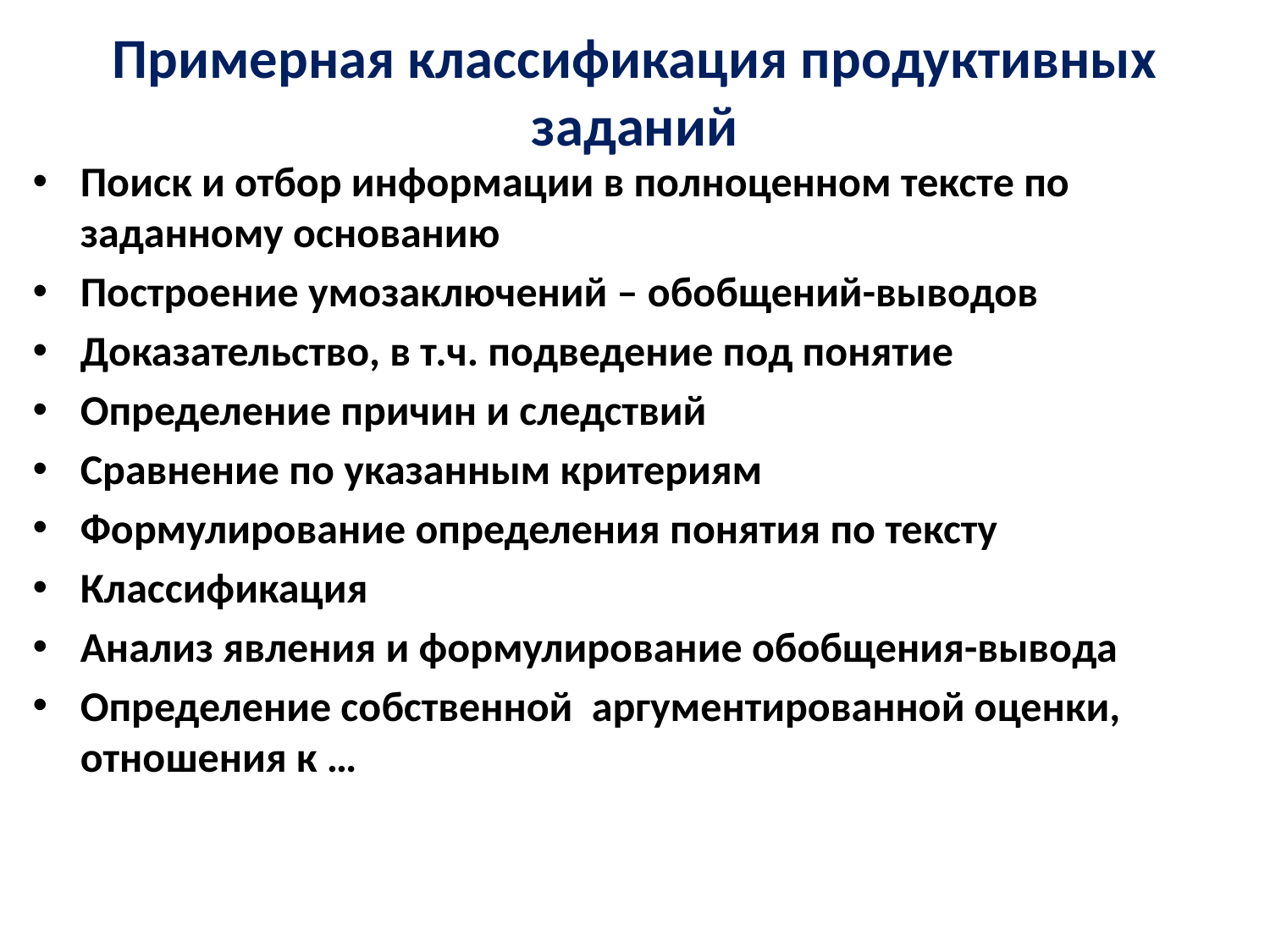

# Примерная классификация продуктивных заданий

Поиск и отбор информации в полноценном тексте по заданному основанию
Построение умозаключений – обобщений-выводов
Доказательство, в т.ч. подведение под понятие
Определение причин и следствий
Сравнение по указанным критериям
Формулирование определения понятия по тексту
Классификация
Анализ явления и формулирование обобщения-вывода
Определение собственной  аргументированной оценки, отношения к …